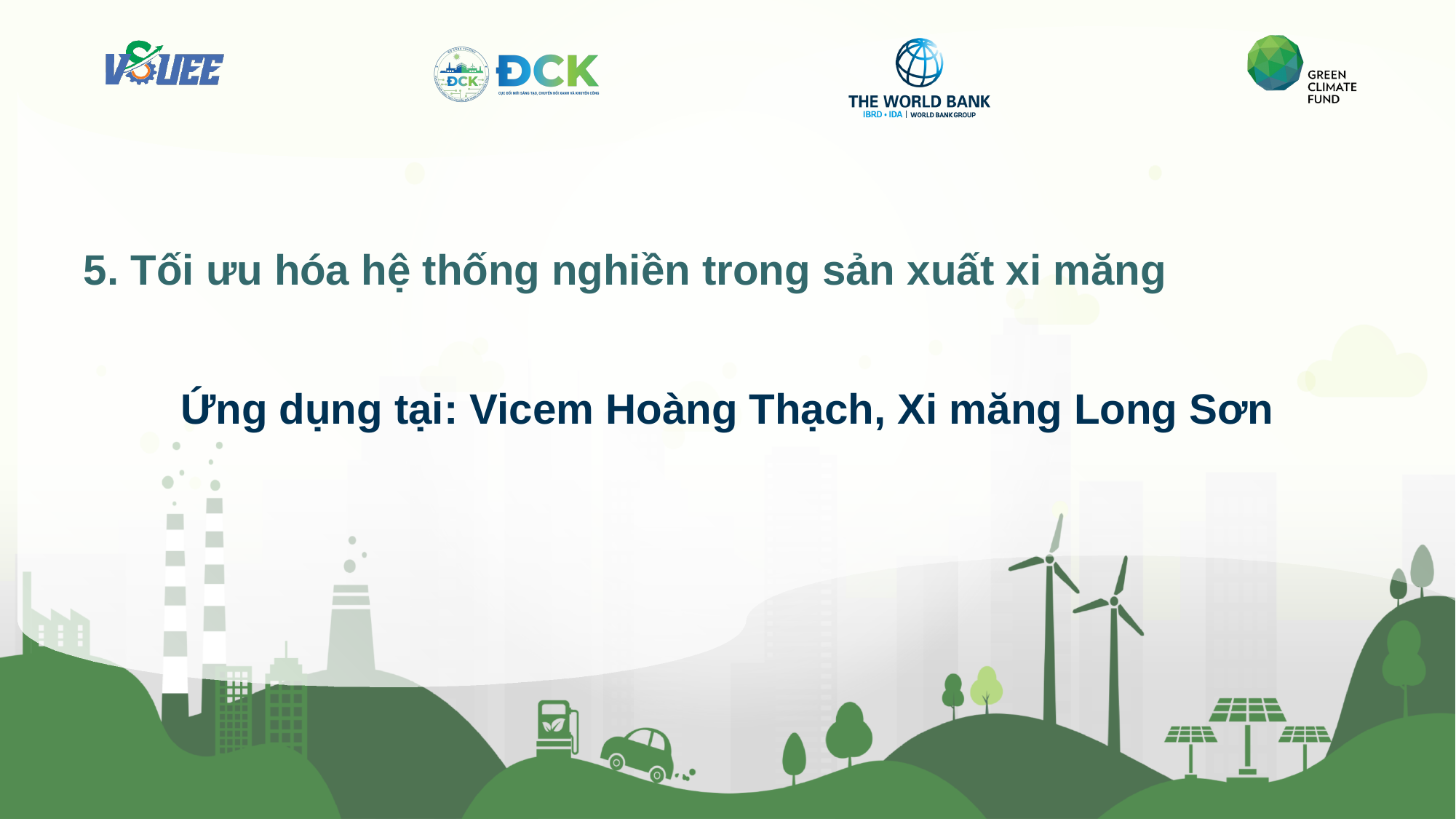

5. Tối ưu hóa hệ thống nghiền trong sản xuất xi măng
Ứng dụng tại: Vicem Hoàng Thạch, Xi măng Long Sơn